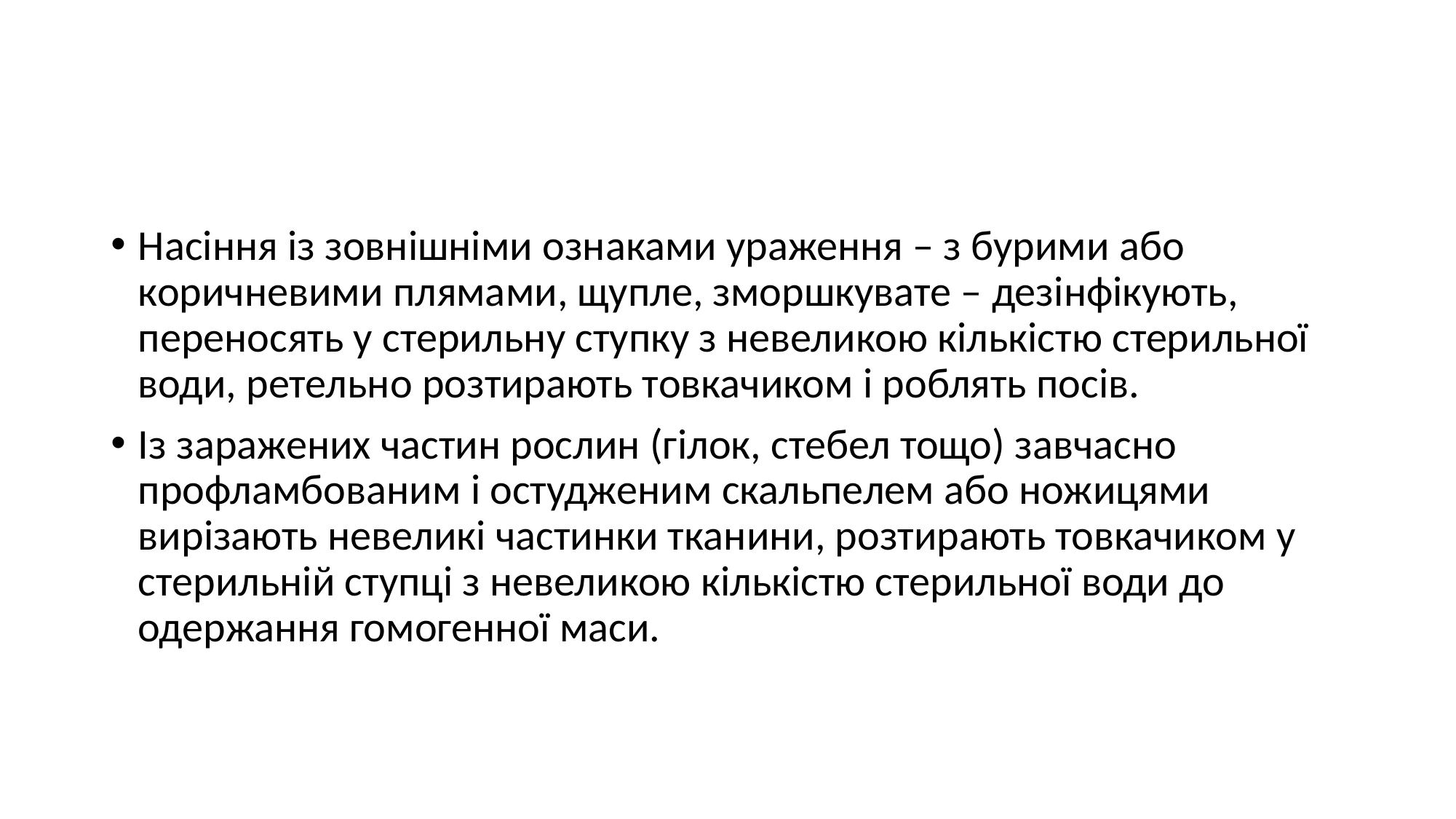

#
Насіння із зовнішніми ознаками ураження – з бурими або коричневими плямами, щупле, зморшкувате – дезінфікують, переносять у стерильну ступку з невеликою кількістю стерильної води, ретельно розтирають товкачиком і роблять посів.
Із заражених частин рослин (гілок, стебел тощо) завчасно профламбованим і остудженим скальпелем або ножицями вирізають невеликі частинки тканини, розтирають товкачиком у стерильній ступці з невеликою кількістю стерильної води до одержання гомогенної маси.